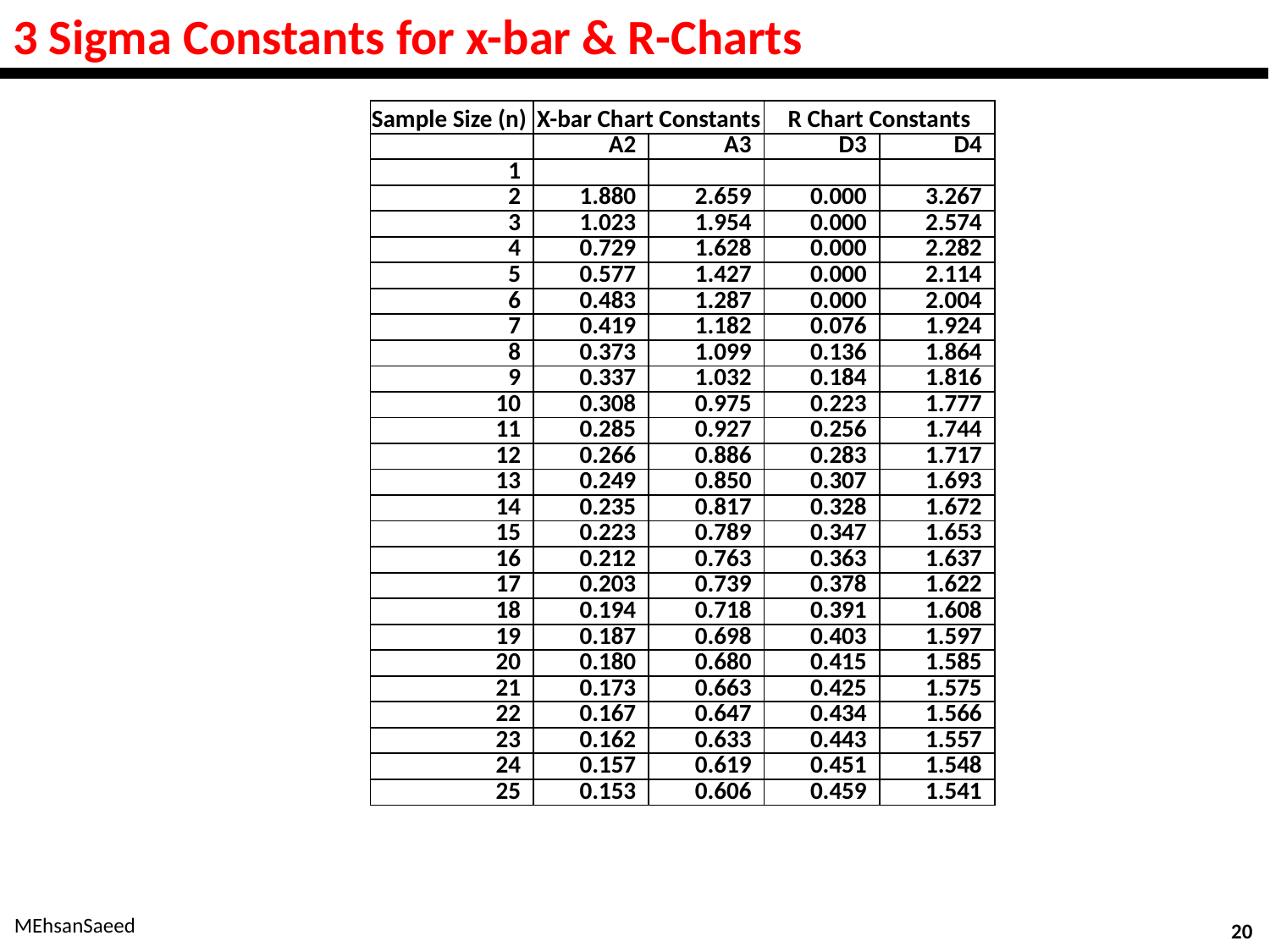

# 3 Sigma Constants for x-bar & R-Charts
| Sample Size (n) | X-bar Chart Constants |  | R Chart Constants |  |
| --- | --- | --- | --- | --- |
|  | A2 | A3 | D3 | D4 |
| 1 |  |  |  |  |
| 2 | 1.880 | 2.659 | 0.000 | 3.267 |
| 3 | 1.023 | 1.954 | 0.000 | 2.574 |
| 4 | 0.729 | 1.628 | 0.000 | 2.282 |
| 5 | 0.577 | 1.427 | 0.000 | 2.114 |
| 6 | 0.483 | 1.287 | 0.000 | 2.004 |
| 7 | 0.419 | 1.182 | 0.076 | 1.924 |
| 8 | 0.373 | 1.099 | 0.136 | 1.864 |
| 9 | 0.337 | 1.032 | 0.184 | 1.816 |
| 10 | 0.308 | 0.975 | 0.223 | 1.777 |
| 11 | 0.285 | 0.927 | 0.256 | 1.744 |
| 12 | 0.266 | 0.886 | 0.283 | 1.717 |
| 13 | 0.249 | 0.850 | 0.307 | 1.693 |
| 14 | 0.235 | 0.817 | 0.328 | 1.672 |
| 15 | 0.223 | 0.789 | 0.347 | 1.653 |
| 16 | 0.212 | 0.763 | 0.363 | 1.637 |
| 17 | 0.203 | 0.739 | 0.378 | 1.622 |
| 18 | 0.194 | 0.718 | 0.391 | 1.608 |
| 19 | 0.187 | 0.698 | 0.403 | 1.597 |
| 20 | 0.180 | 0.680 | 0.415 | 1.585 |
| 21 | 0.173 | 0.663 | 0.425 | 1.575 |
| 22 | 0.167 | 0.647 | 0.434 | 1.566 |
| 23 | 0.162 | 0.633 | 0.443 | 1.557 |
| 24 | 0.157 | 0.619 | 0.451 | 1.548 |
| 25 | 0.153 | 0.606 | 0.459 | 1.541 |
MEhsanSaeed
20